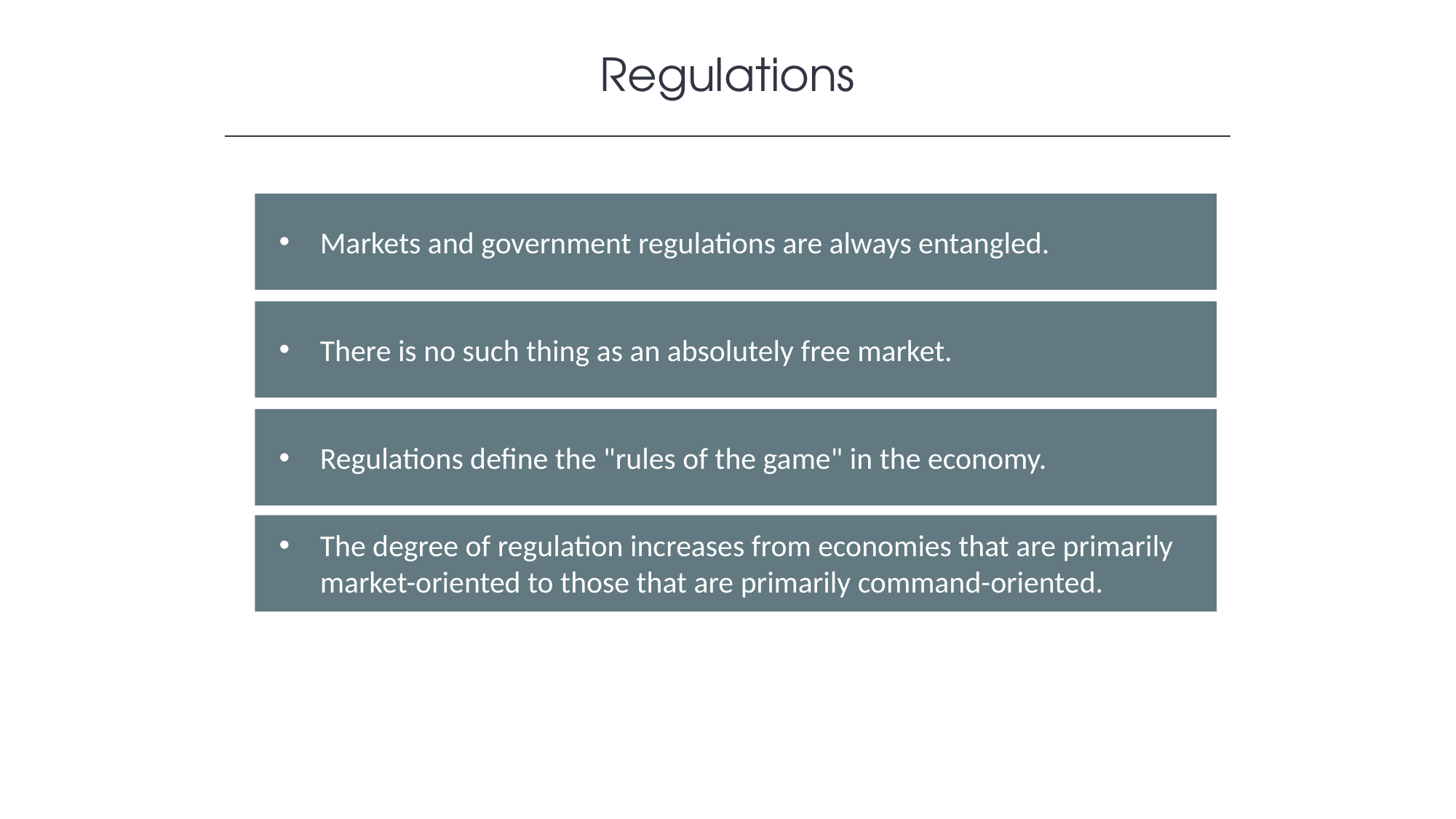

Regulations

Markets and government regulations are always entangled.

There is no such thing as an absolutely free market.

Regulations define the "rules of the game" in the economy.

The degree of regulation increases from economies that are primarily market-oriented to those that are primarily command-oriented.